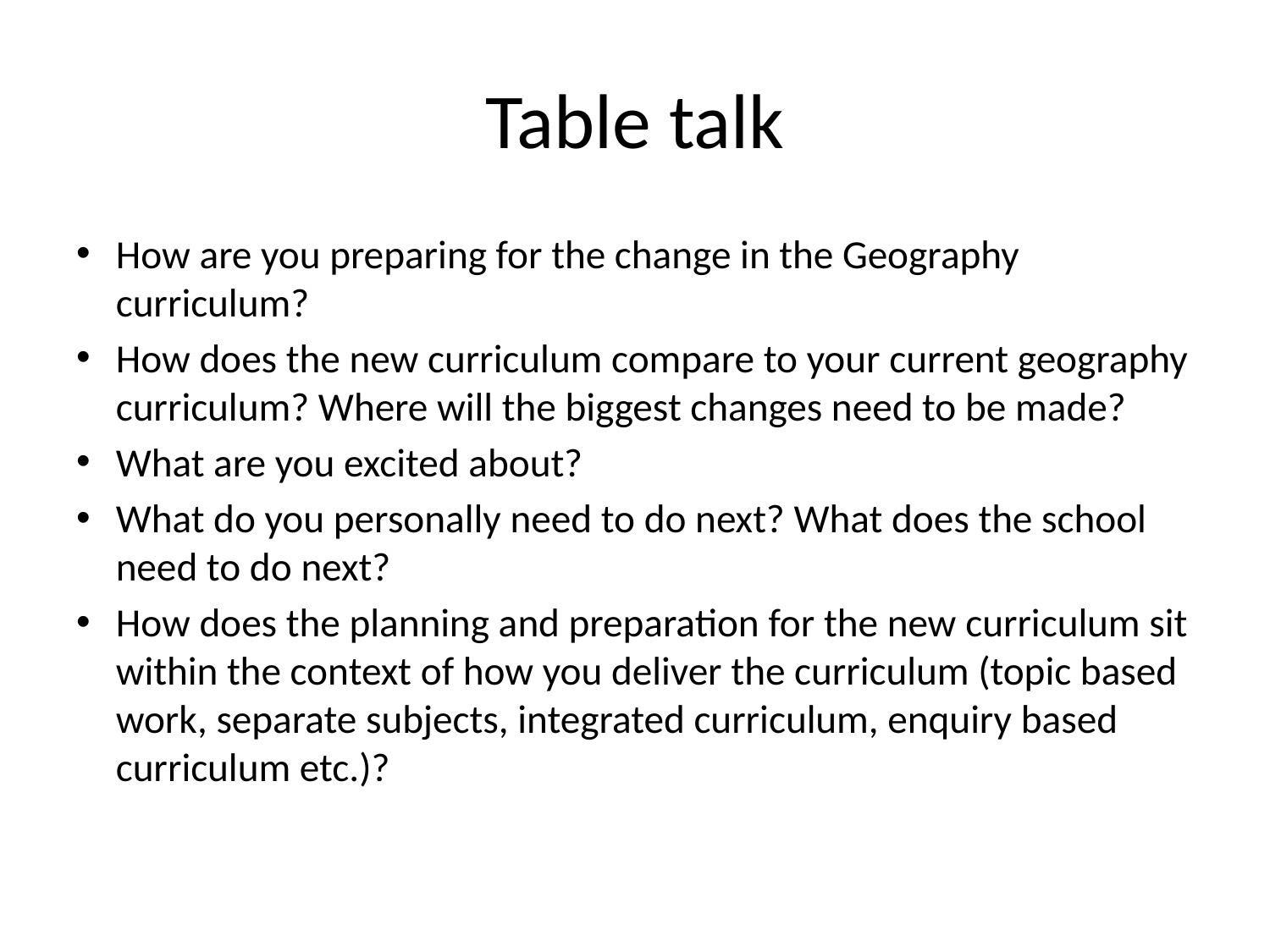

# Table talk
How are you preparing for the change in the Geography curriculum?
How does the new curriculum compare to your current geography curriculum? Where will the biggest changes need to be made?
What are you excited about?
What do you personally need to do next? What does the school need to do next?
How does the planning and preparation for the new curriculum sit within the context of how you deliver the curriculum (topic based work, separate subjects, integrated curriculum, enquiry based curriculum etc.)?